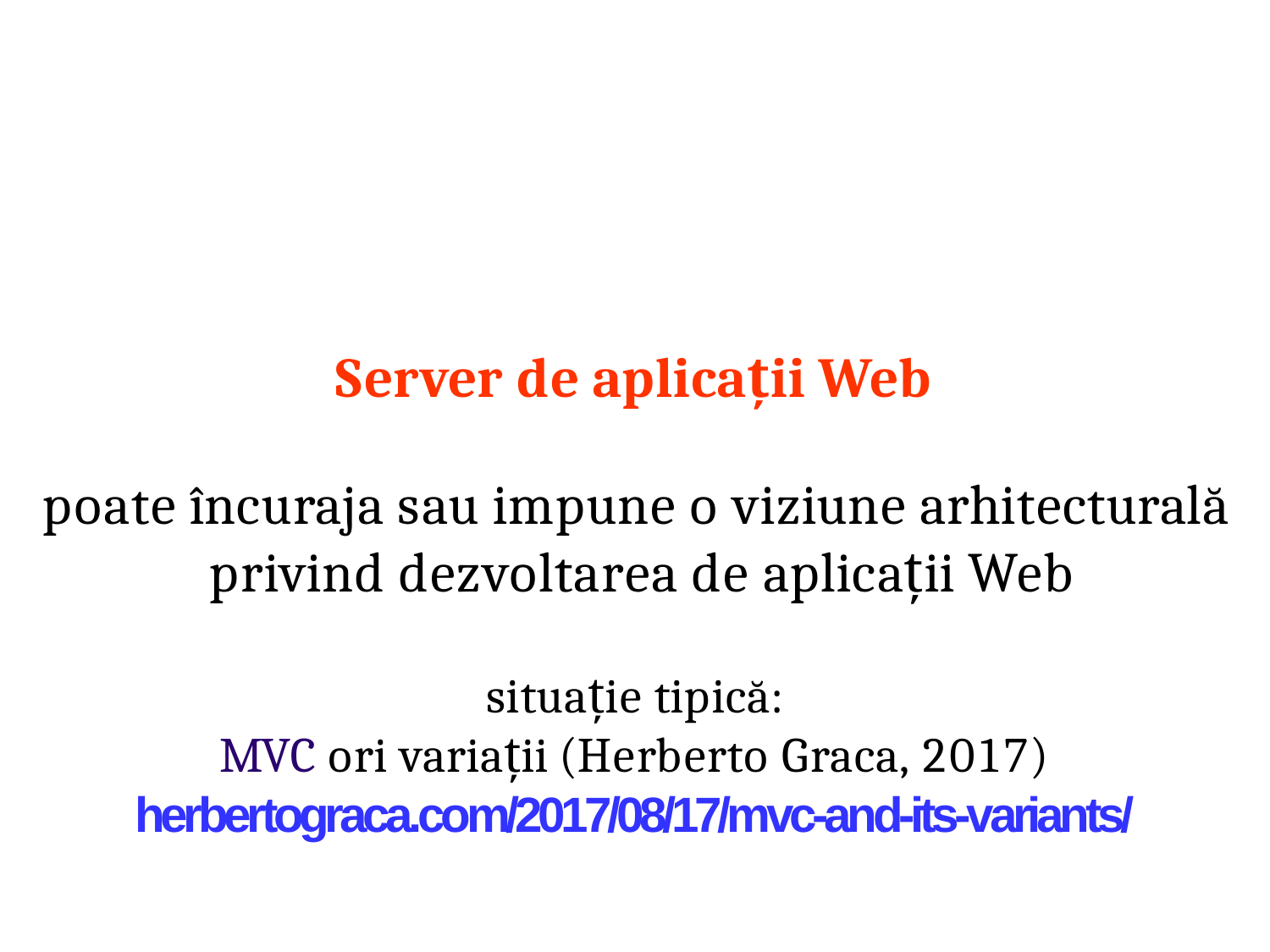

# Server de aplicații Web
poate încuraja sau impune o viziune arhitecturală  privind dezvoltarea de aplicații Web

situație tipică:
MVC ori variații (Herberto Graca, 2017)
herbertograca.com/2017/08/17/mvc-and-its-variants/